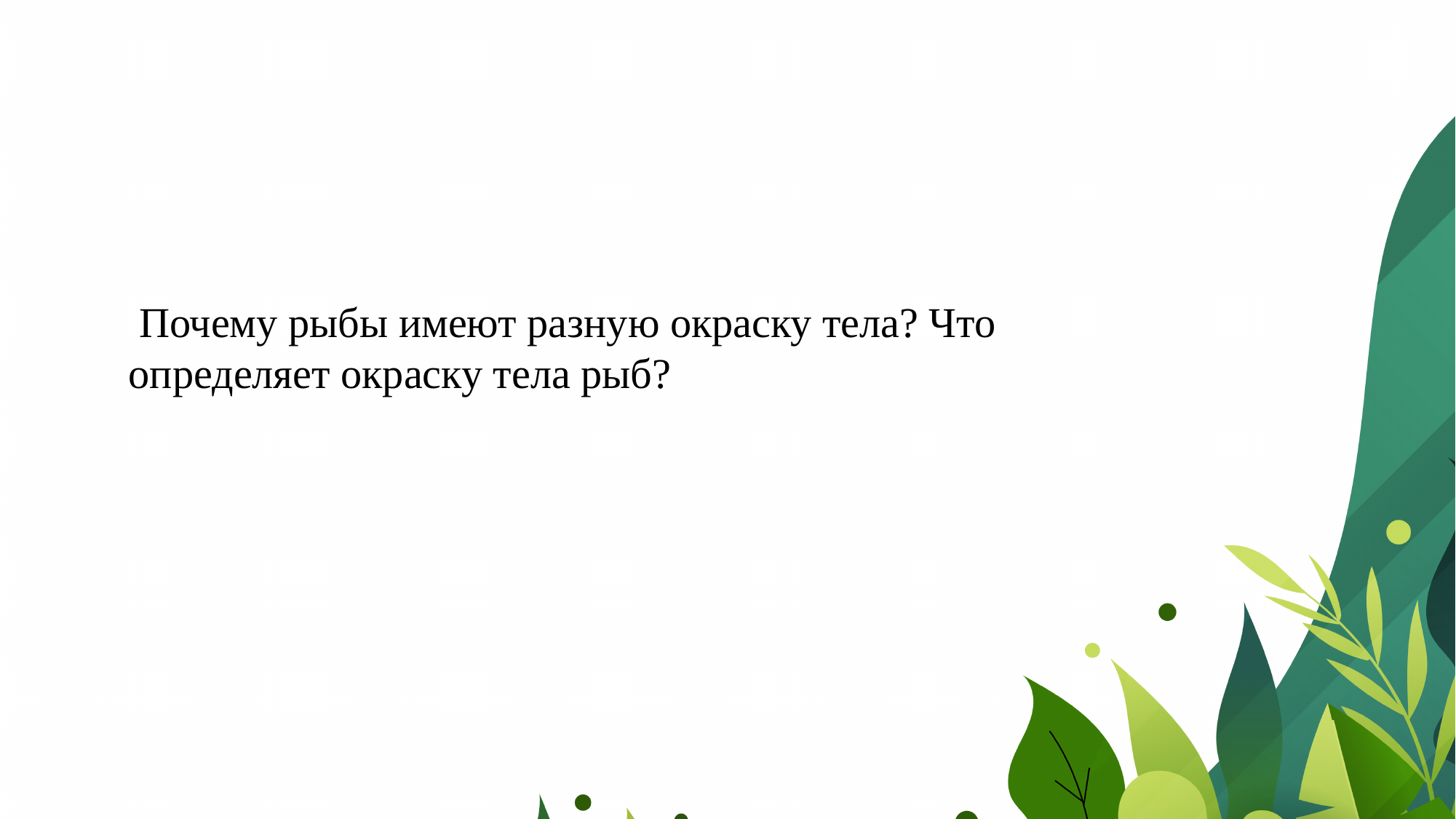

Почему рыбы имеют разную окраску тела? Что определяет окраску тела рыб?